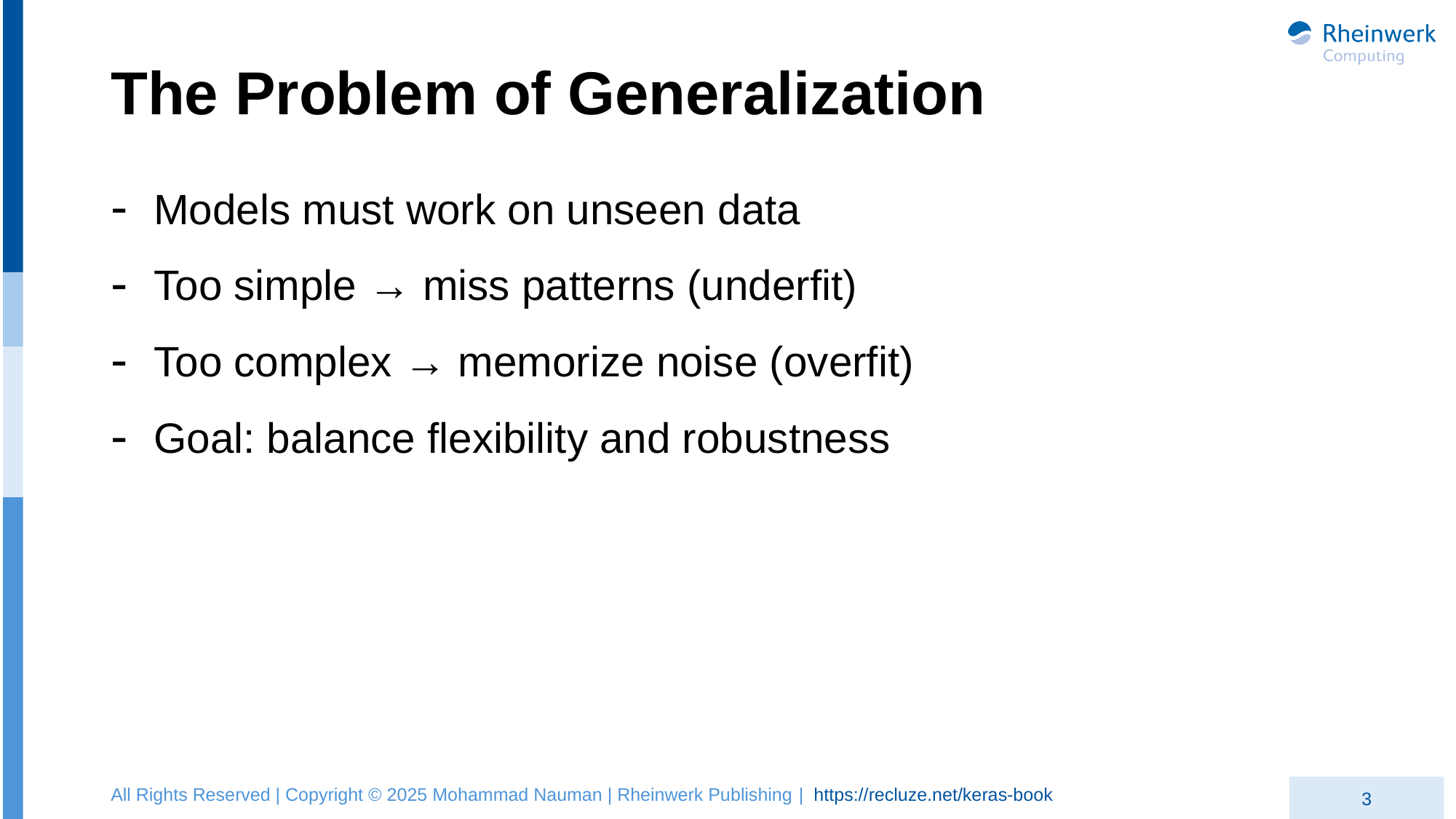

# The Problem of Generalization
Models must work on unseen data
Too simple → miss patterns (underfit)
Too complex → memorize noise (overfit)
Goal: balance flexibility and robustness